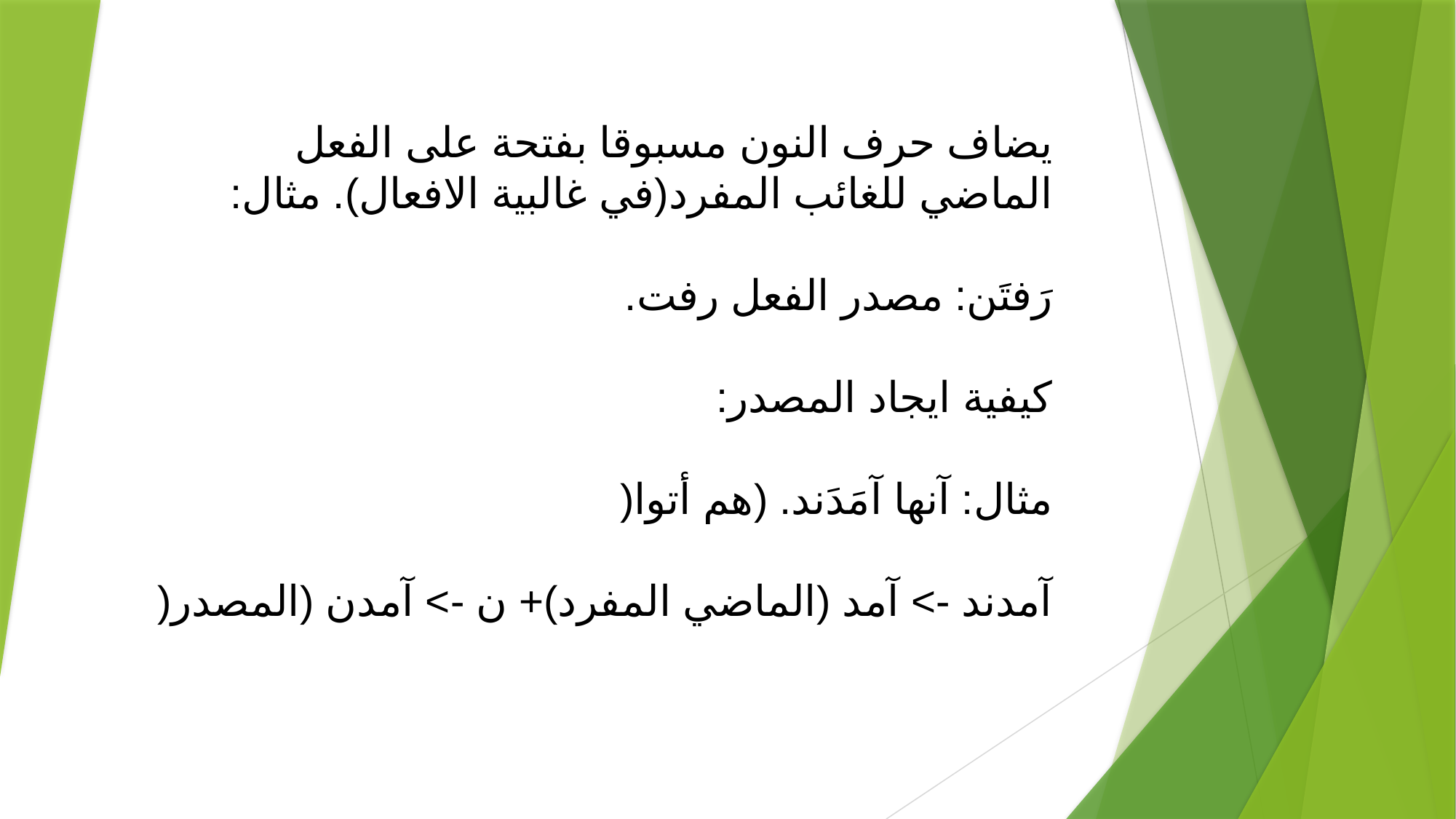

يضاف حرف النون مسبوقا بفتحة على الفعل الماضي للغائب المفرد(في غالبية الافعال). مثال:
رَفتَن: مصدر الفعل رفت.
كيفية ايجاد المصدر:
مثال: آنها آمَدَند. (هم أتوا(
آمدند -> آمد (الماضي المفرد)+ ن -> آمدن (المصدر(